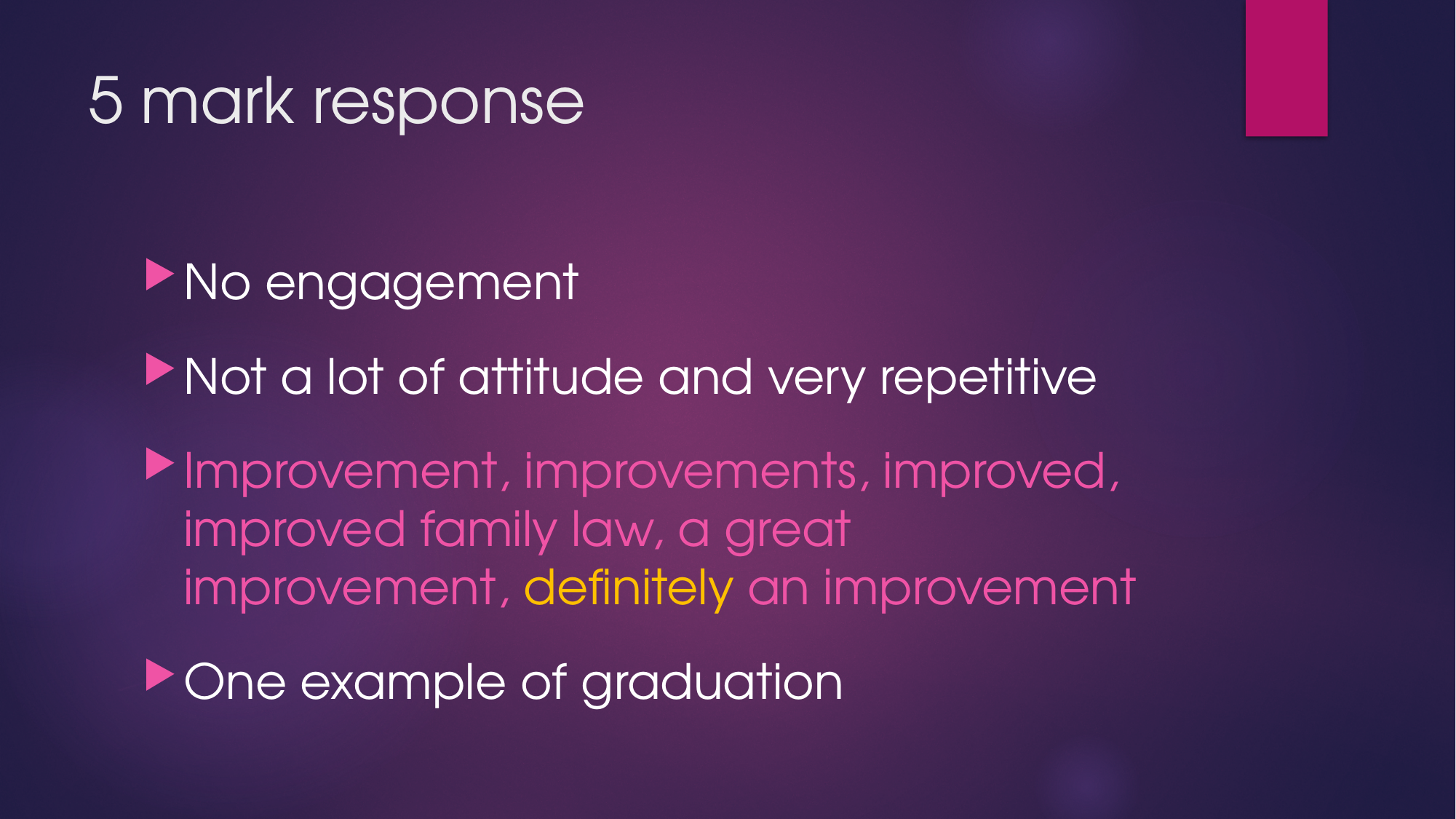

# 5 mark response
No engagement
Not a lot of attitude and very repetitive
Improvement, improvements, improved, improved family law, a great improvement, definitely an improvement
One example of graduation